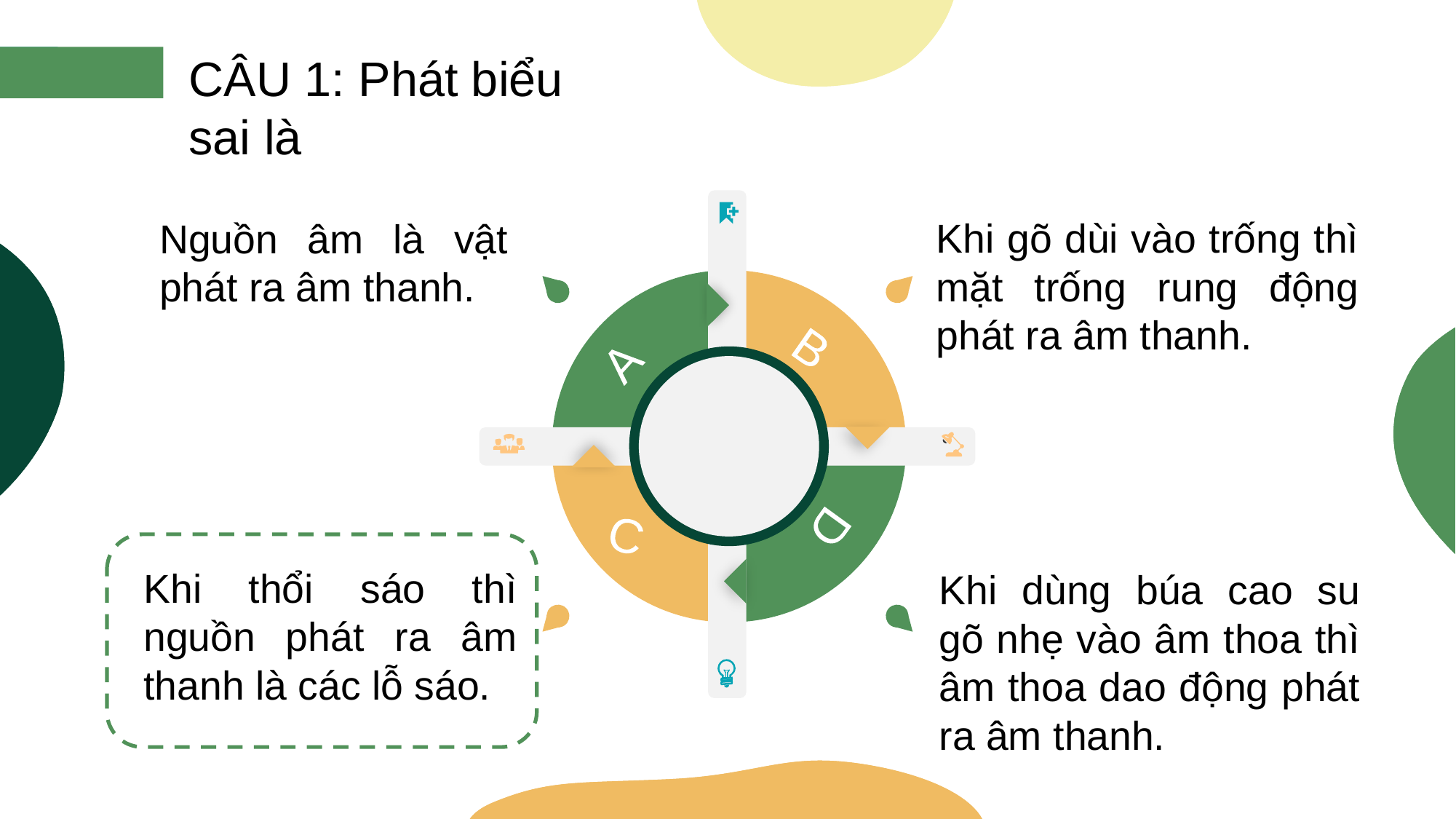

CÂU 1: Phát biểu sai là

Khi gõ dùi vào trống thì mặt trống rung động phát ra âm thanh.
Nguồn âm là vật phát ra âm thanh.

A

B

C

D

Khi thổi sáo thì nguồn phát ra âm thanh là các lỗ sáo.
Khi dùng búa cao su gõ nhẹ vào âm thoa thì âm thoa dao động phát ra âm thanh.